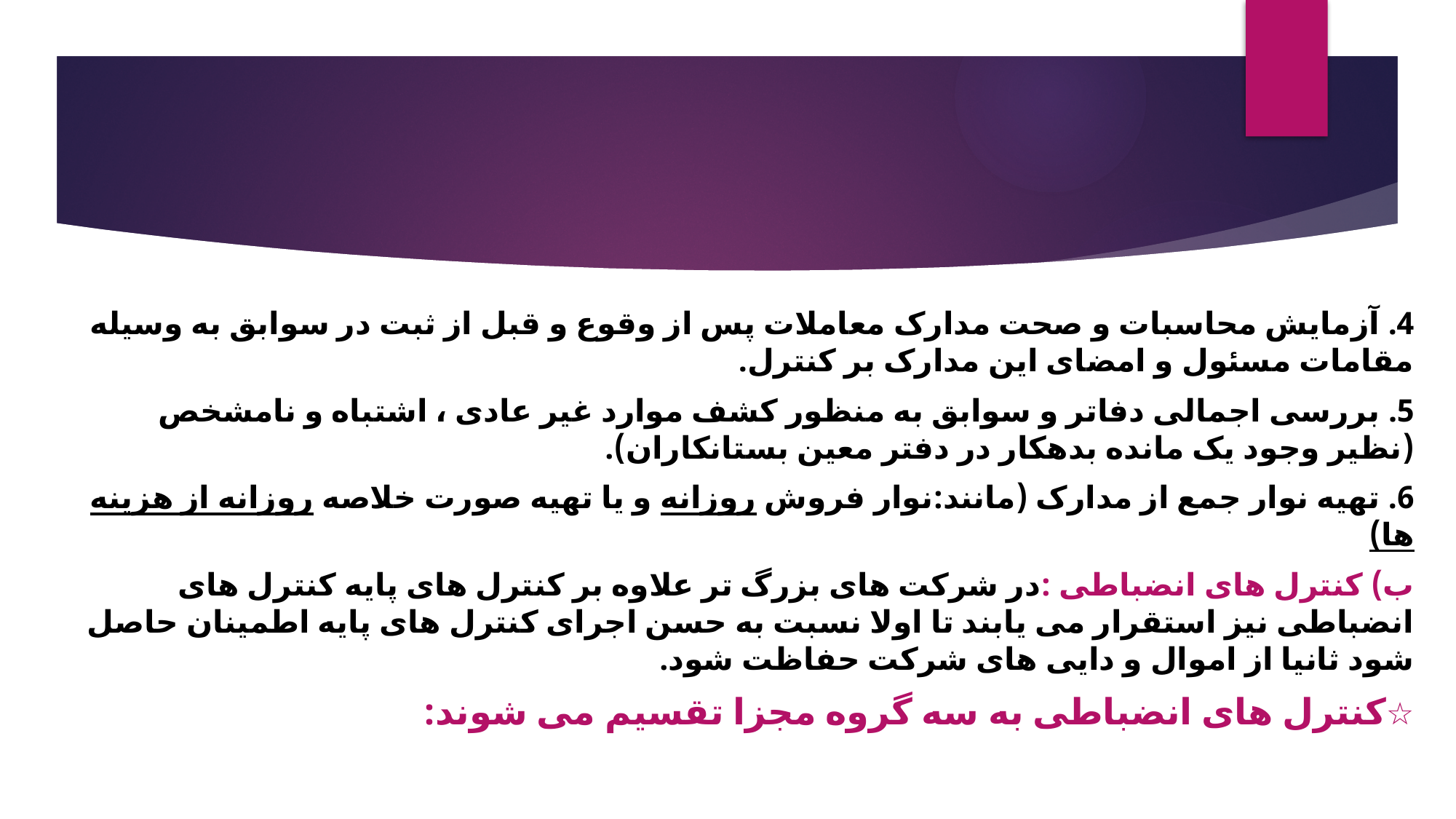

4. آزمایش محاسبات و صحت مدارک معاملات پس از وقوع و قبل از ثبت در سوابق به وسیله مقامات مسئول و امضای این مدارک بر کنترل.
5. بررسی اجمالی دفاتر و سوابق به منظور کشف موارد غیر عادی ، اشتباه و نامشخص (نظیر وجود یک مانده بدهکار در دفتر معین بستانکاران).
6. تهیه نوار جمع از مدارک (مانند:نوار فروش روزانه و یا تهیه صورت خلاصه روزانه از هزینه ها)
ب) کنترل های انضباطی :در شرکت های بزرگ تر علاوه بر کنترل های پایه کنترل های انضباطی نیز استقرار می یابند تا اولا نسبت به حسن اجرای کنترل های پایه اطمینان حاصل شود ثانیا از اموال و دایی های شرکت حفاظت شود.
☆کنترل های انضباطی به سه گروه مجزا تقسیم می شوند: